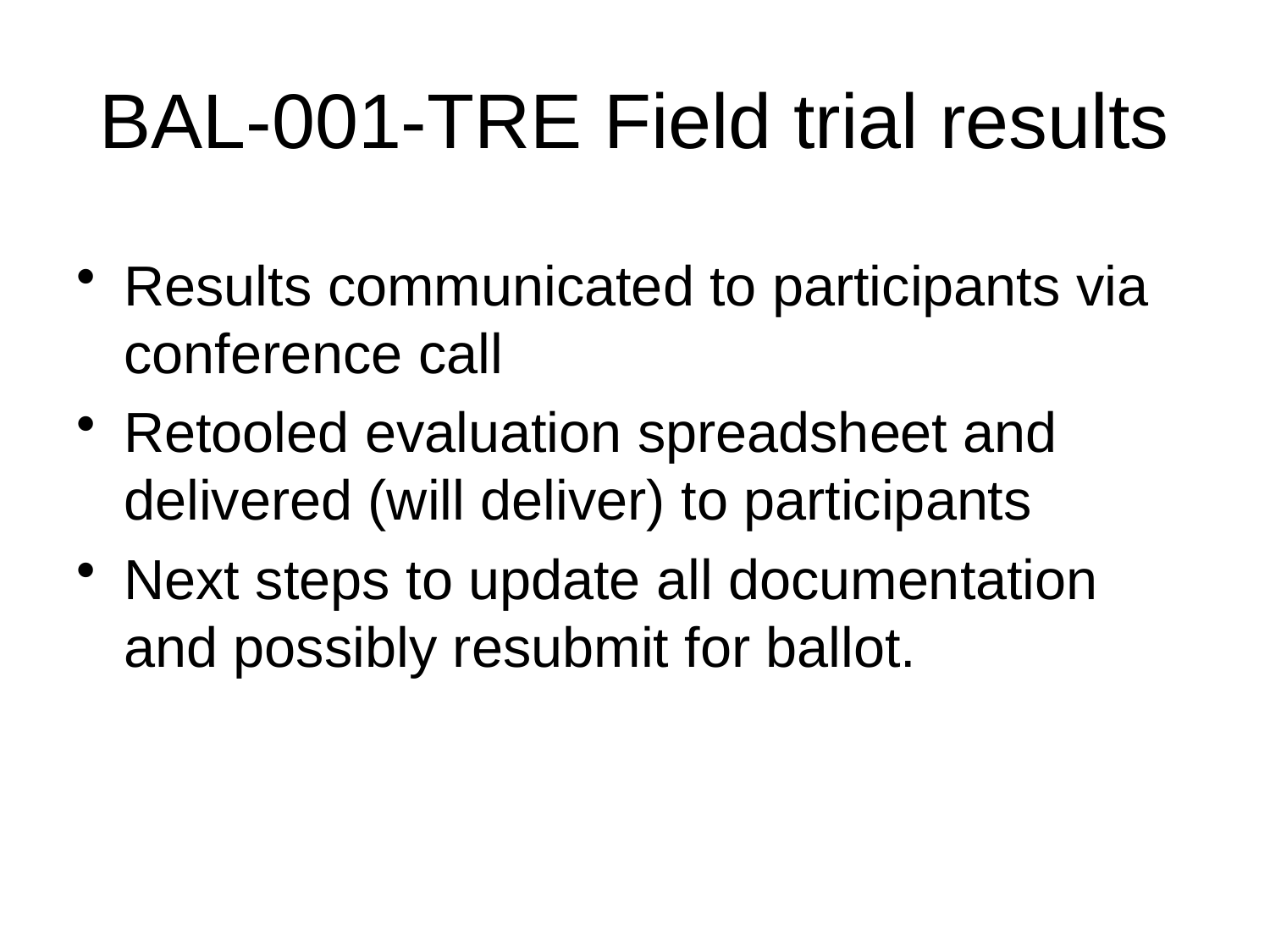

# BAL-001-TRE Field trial results
Results communicated to participants via conference call
Retooled evaluation spreadsheet and delivered (will deliver) to participants
Next steps to update all documentation and possibly resubmit for ballot.